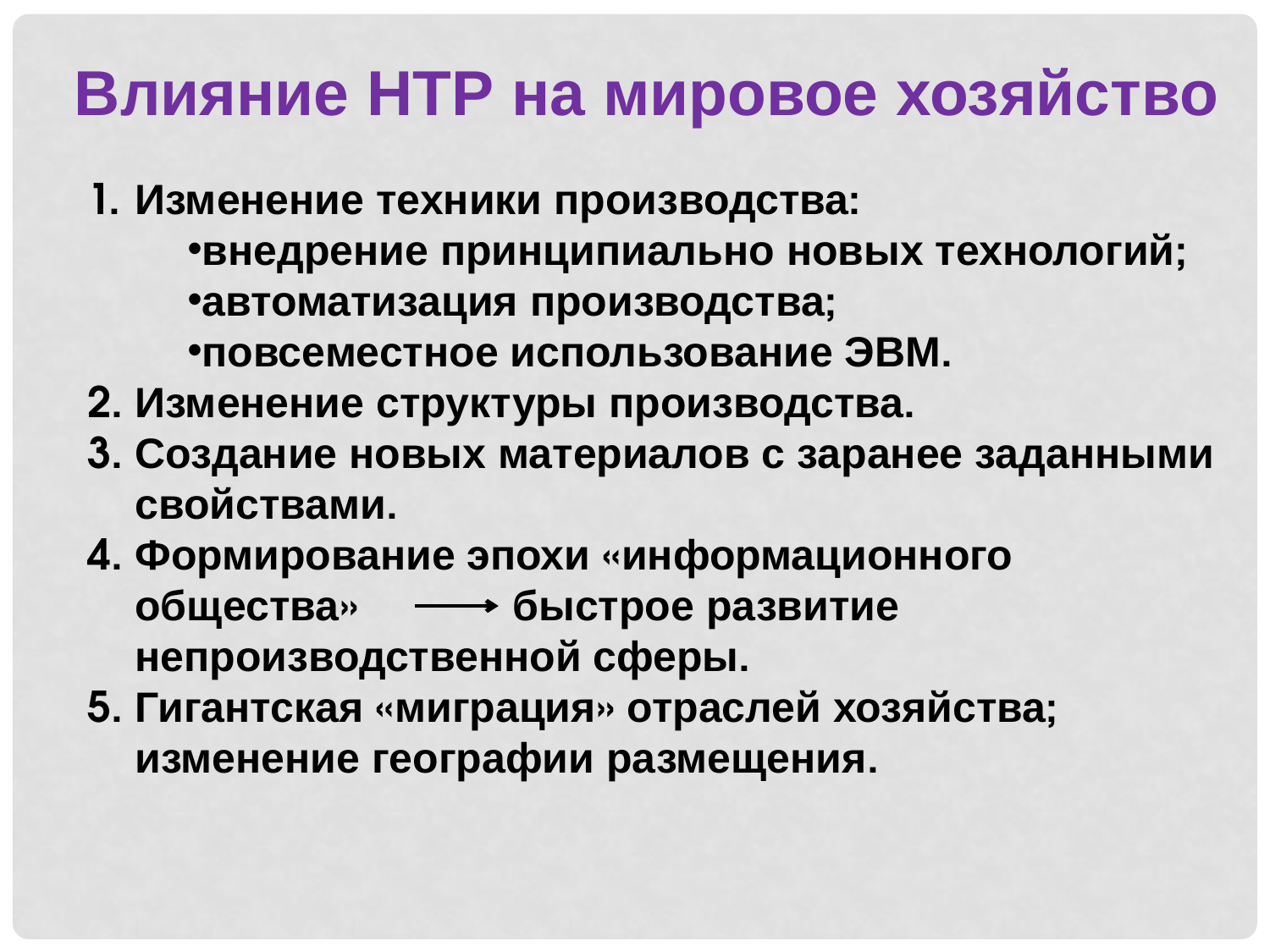

Влияние НТР на мировое хозяйство
Изменение техники производства:
внедрение принципиально новых технологий;
автоматизация производства;
повсеместное использование ЭВМ.
Изменение структуры производства.
Создание новых материалов с заранее заданными свойствами.
Формирование эпохи «информационного общества»             быстрое развитие непроизводственной сферы.
Гигантская «миграция» отраслей хозяйства; изменение географии размещения.